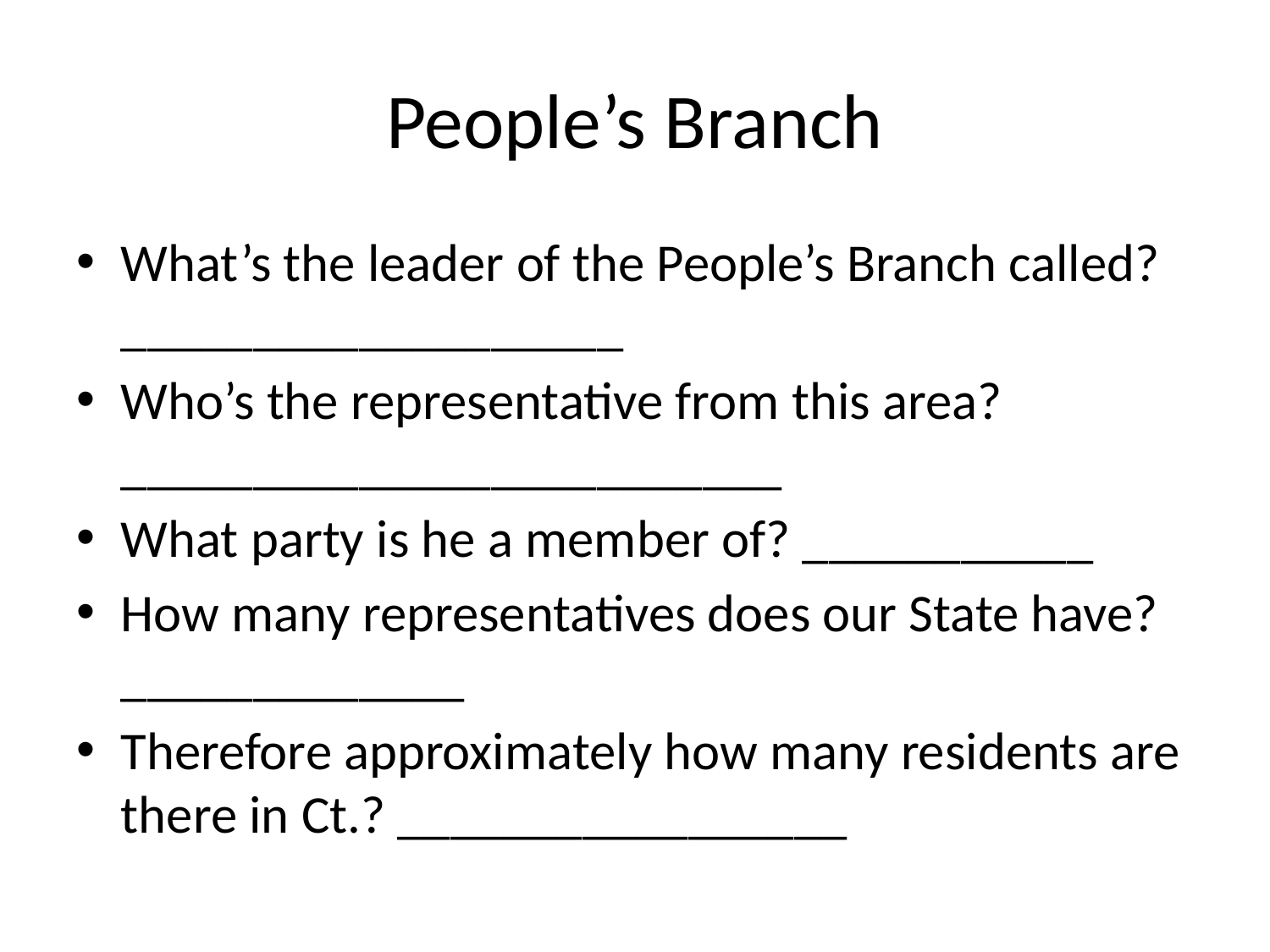

# People’s Branch
What’s the leader of the People’s Branch called? ___________________
Who’s the representative from this area? _________________________
What party is he a member of? ___________
How many representatives does our State have? _____________
Therefore approximately how many residents are there in Ct.? _________________